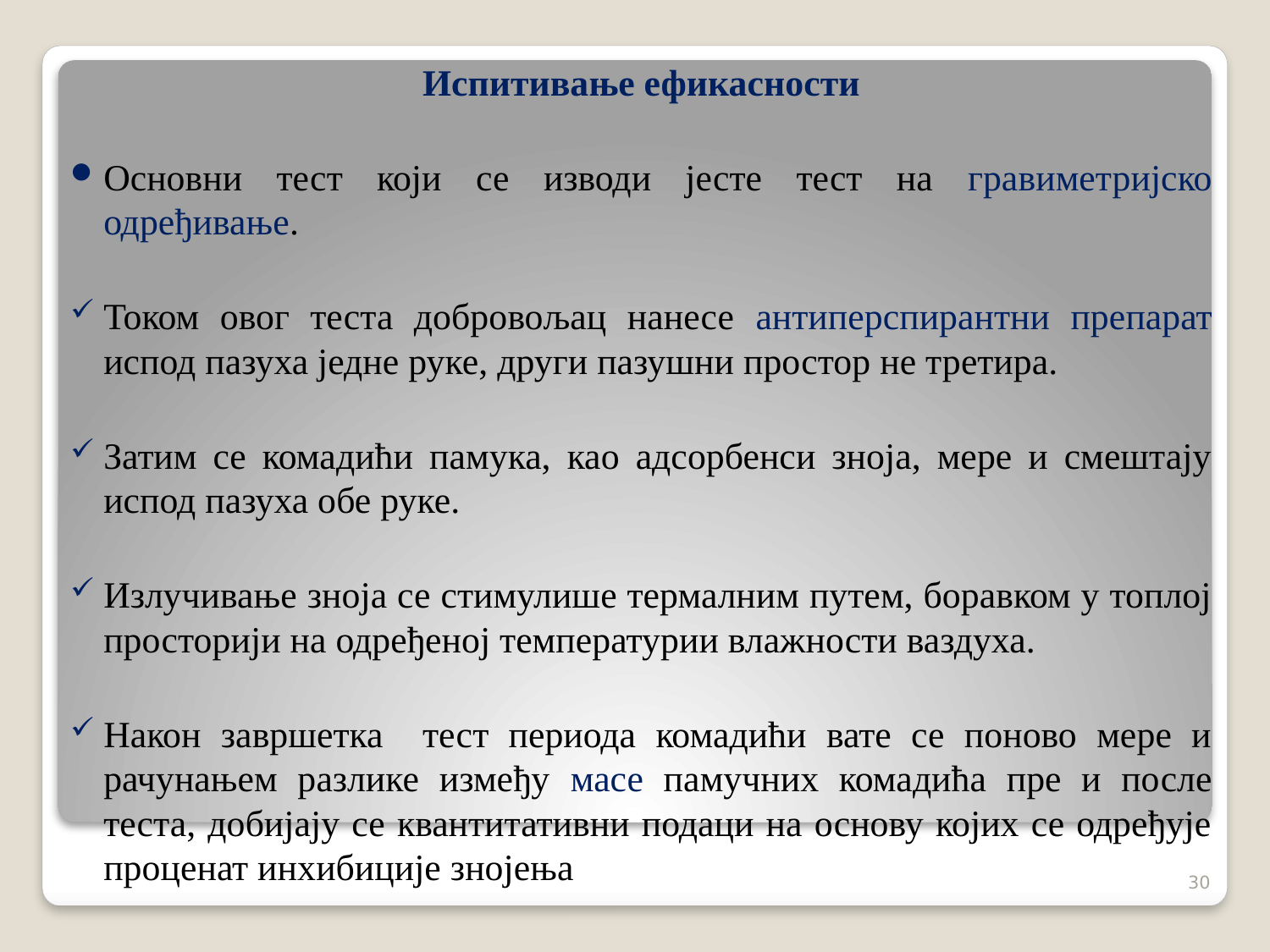

Испитивање ефикасности

Основни тест који се изводи јесте тест на гравиметријско одређивање.

Током овог теста добровољац нанесе антиперспирантни препарат испод пазуха једне руке, други пазушни простор не третира.

Затим се комадићи памука, као адсорбенси зноја, мере и смештају испод пазуха обе руке.

Излучивање зноја се стимулише термалним путем, боравком у топлој просторији на одређеној температурии влажности ваздуха.

Након завршетка  тест периода комадићи вате се поново мере и рачунањем разлике између масе памучних комадића пре и после теста, добијају се квантитативни подаци на основу којих се одређује проценат инхибиције знојења

30